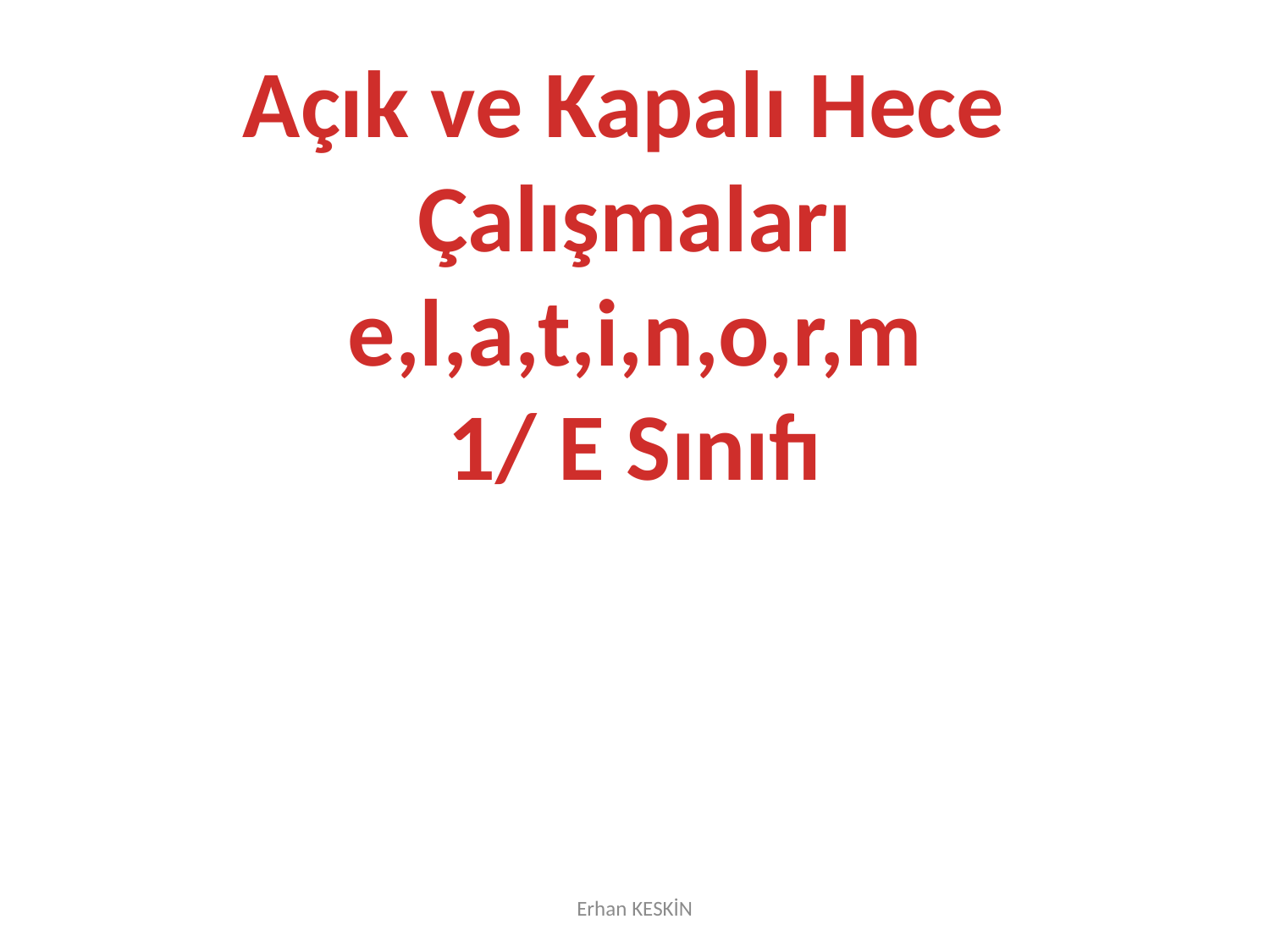

Açık ve Kapalı Hece
Çalışmaları
e,l,a,t,i,n,o,r,m
1/ E Sınıfı

Erhan KESKİN